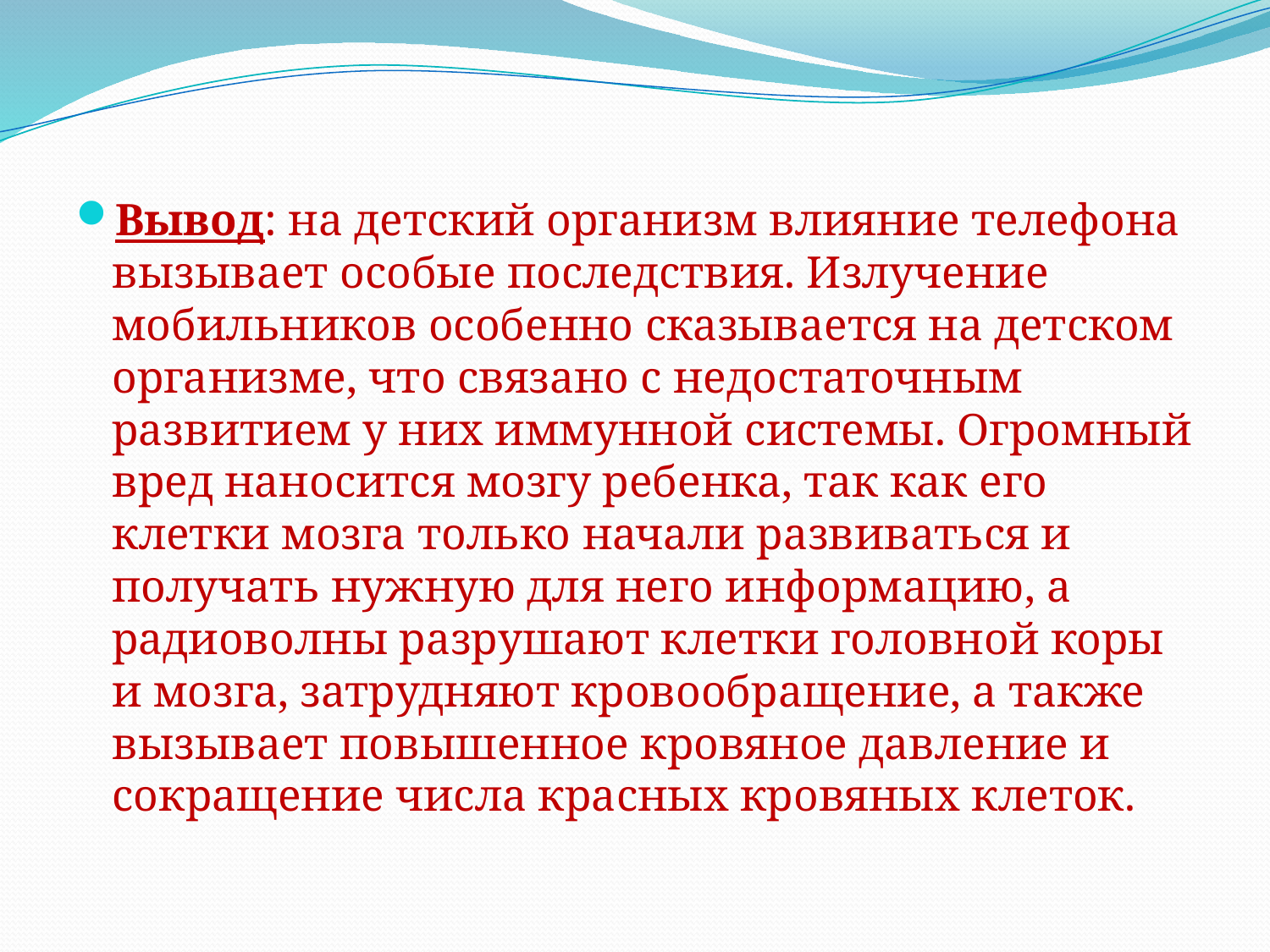

Вывод: на детский организм влияние телефона вызывает особые последствия. Излучение мобильников особенно сказывается на детском организме, что связано с недостаточным развитием у них иммунной системы. Огромный вред наносится мозгу ребенка, так как его клетки мозга только начали развиваться и получать нужную для него информацию, а радиоволны разрушают клетки головной коры и мозга, затрудняют кровообращение, а также вызывает повышенное кровяное давление и сокращение числа красных кровяных клеток.